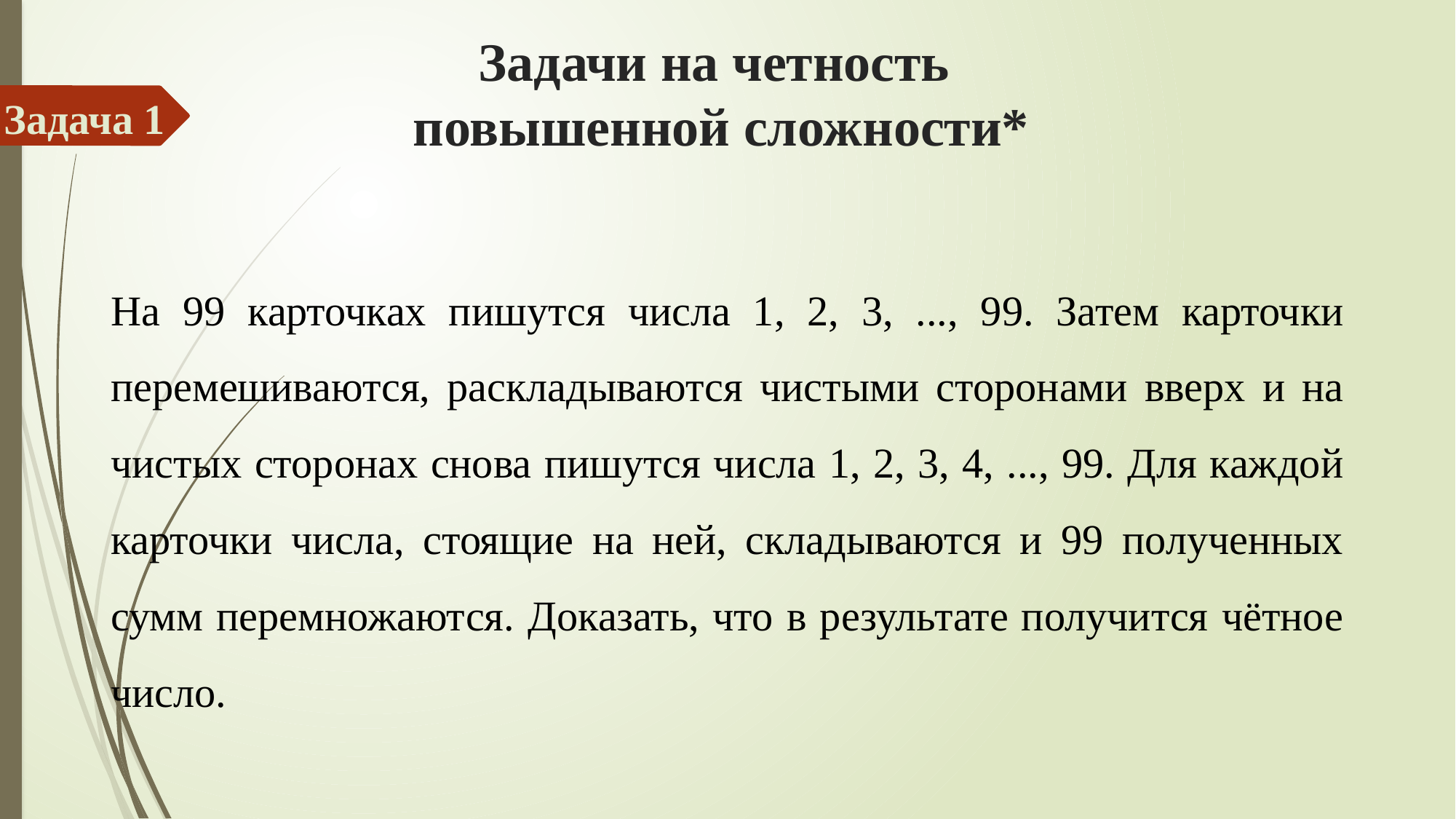

# Задачи на четность повышенной сложности*
Задача 1
На 99 карточках пишутся числа 1, 2, 3, ..., 99. Затем карточки перемешиваются, раскладываются чистыми сторонами вверх и на чистых сторонах снова пишутся числа 1, 2, 3, 4, ..., 99. Для каждой карточки числа, стоящие на ней, складываются и 99 полученных сумм перемножаются. Доказать, что в результате получится чётное число.